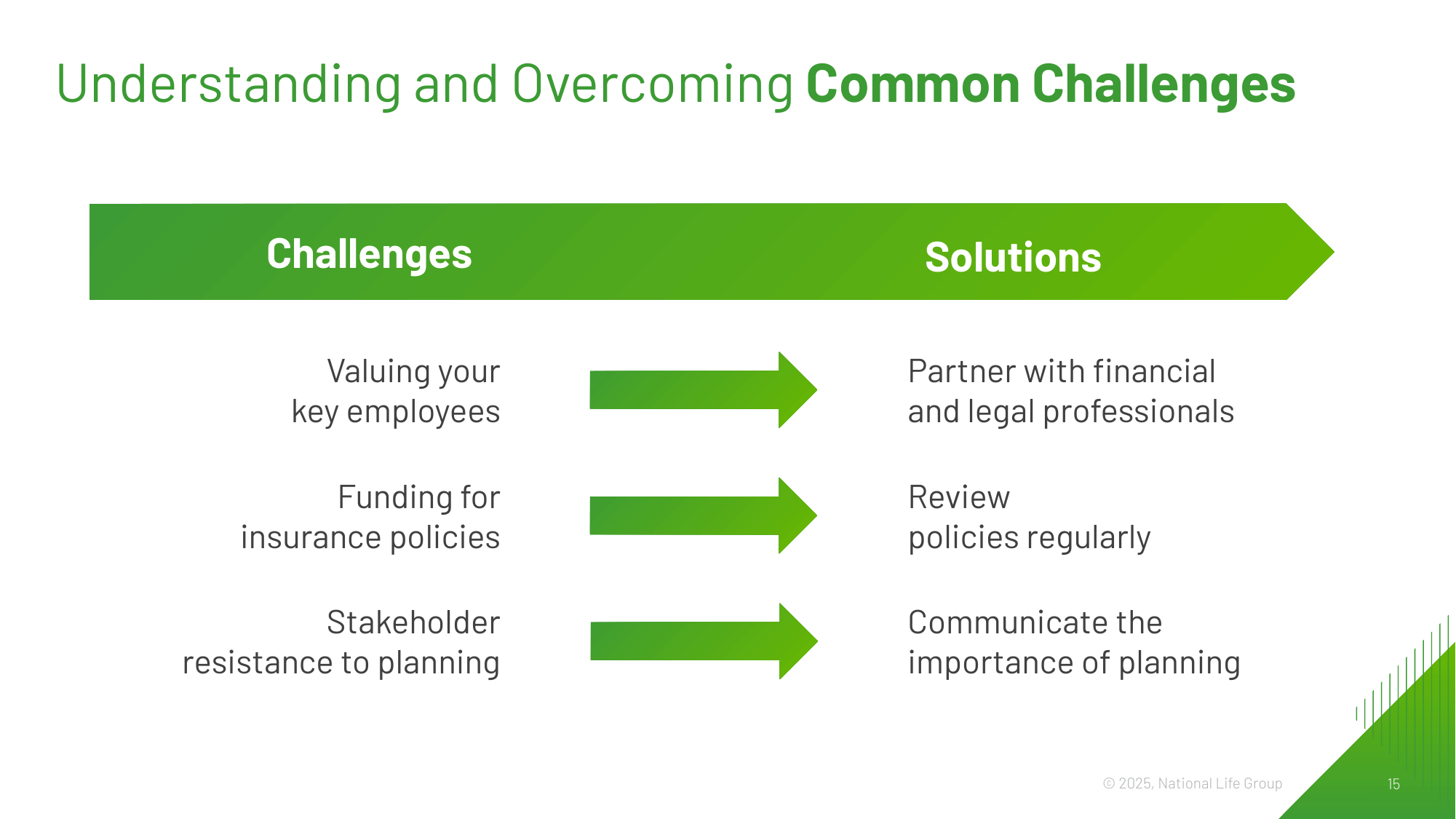

# Understanding and Overcoming Common Challenges

Challenges
Solutions
Valuing your
key employees
Partner with financial and legal professionals

Funding for
insurance policies
Review
policies regularly

Stakeholder resistance to planning
Communicate the importance of planning

 15